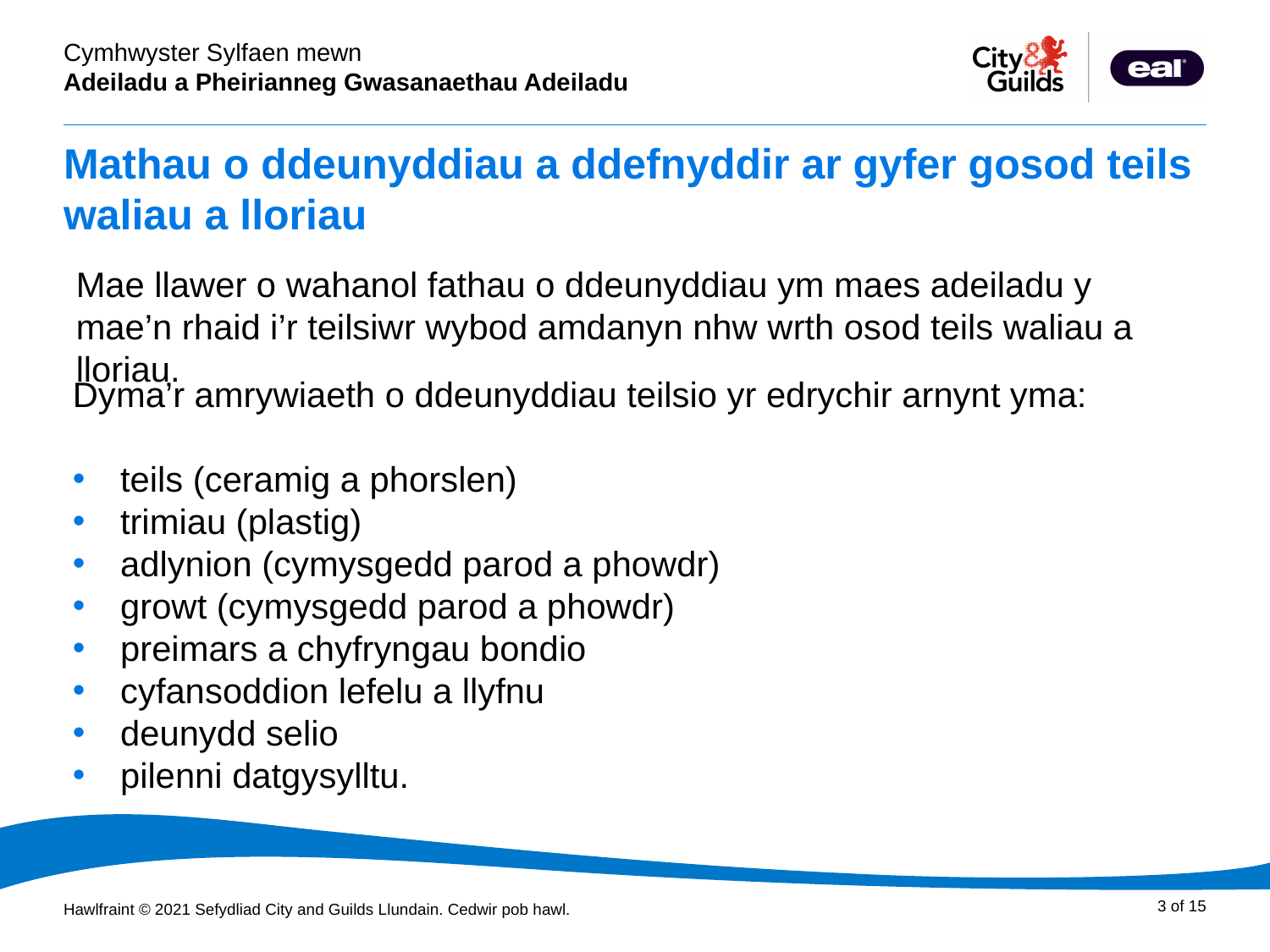

# Mathau o ddeunyddiau a ddefnyddir ar gyfer gosod teils waliau a lloriau
Mae llawer o wahanol fathau o ddeunyddiau ym maes adeiladu y mae’n rhaid i’r teilsiwr wybod amdanyn nhw wrth osod teils waliau a lloriau.
Dyma’r amrywiaeth o ddeunyddiau teilsio yr edrychir arnynt yma:

teils (ceramig a phorslen)
trimiau (plastig)
adlynion (cymysgedd parod a phowdr)
growt (cymysgedd parod a phowdr)
preimars a chyfryngau bondio
cyfansoddion lefelu a llyfnu
deunydd selio
pilenni datgysylltu.